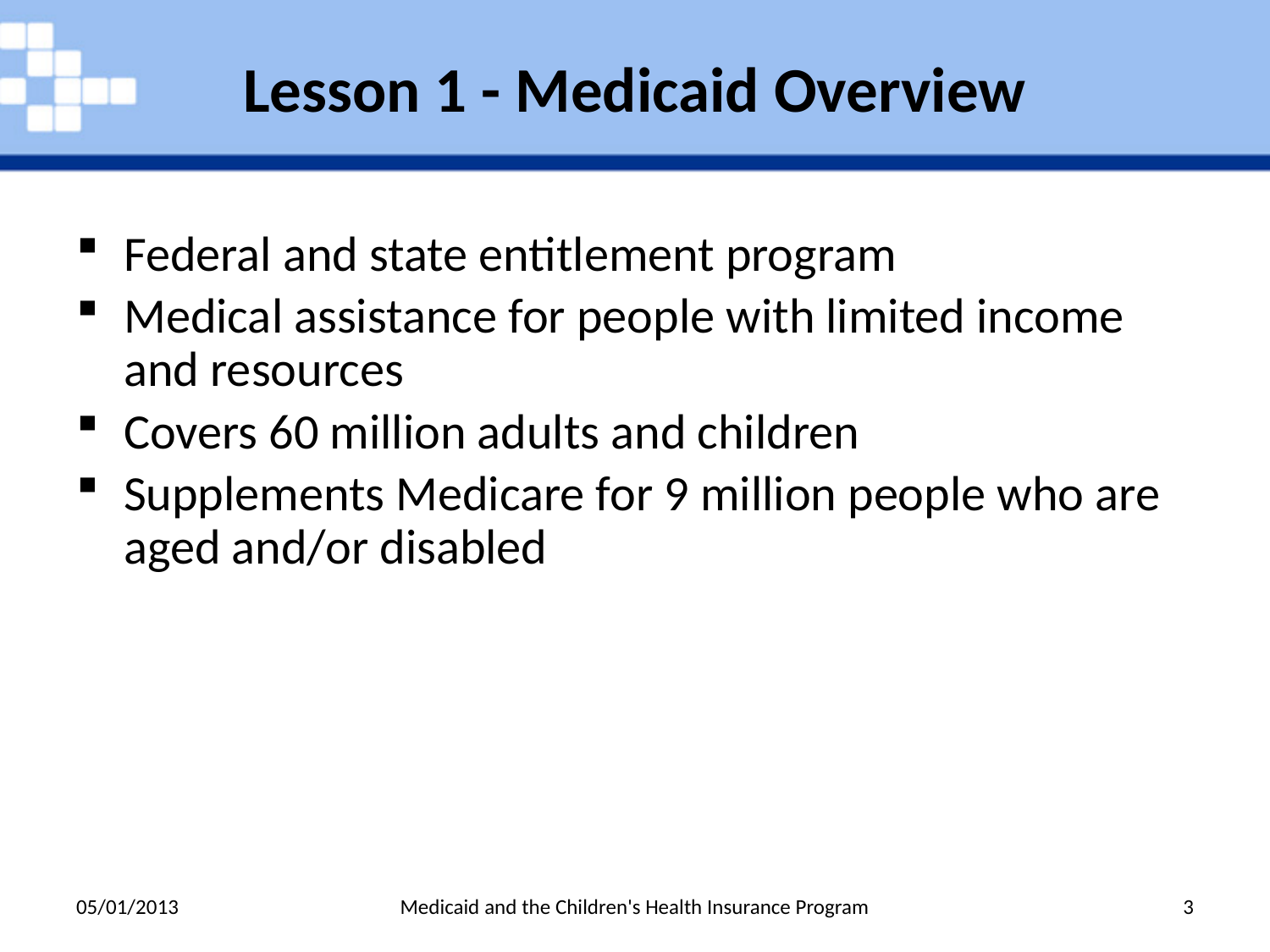

# Lesson 1 - Medicaid Overview
Federal and state entitlement program
Medical assistance for people with limited income and resources
Covers 60 million adults and children
Supplements Medicare for 9 million people who are aged and/or disabled

05/01/2013
Medicaid and the Children's Health Insurance Program
3